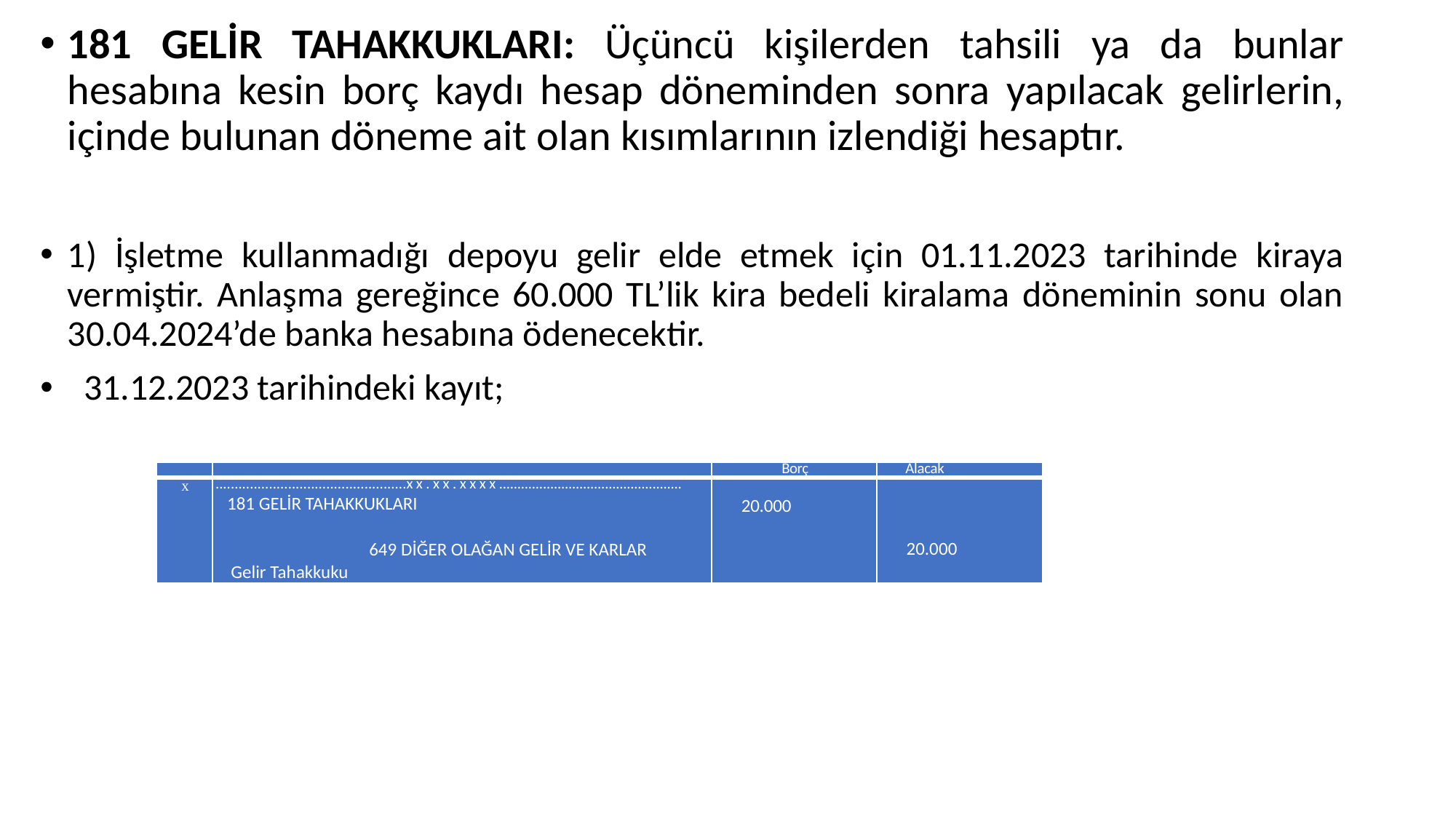

181 GELİR TAHAKKUKLARI: Üçüncü kişilerden tahsili ya da bunlar hesabına kesin borç kaydı hesap döneminden sonra yapılacak gelirlerin, içinde bulunan döneme ait olan kısımlarının izlendiği hesaptır.

1) İşletme kullanmadığı depoyu gelir elde etmek için 01.11.2023 tarihinde kiraya vermiştir. Anlaşma gereğince 60.000 TL’lik kira bedeli kiralama döneminin sonu olan 30.04.2024’de banka hesabına ödenecektir.
  31.12.2023 tarihindeki kayıt;

|  |  | Borç | Alacak |
| --- | --- | --- | --- |
| x | ..................................................xx.xx.xxxx.................................................. 181 GELİR TAHAKKUKLARI 649 DİĞER OLAĞAN GELİR VE KARLAR Gelir Tahakkuku | 20.000 | 20.000 |